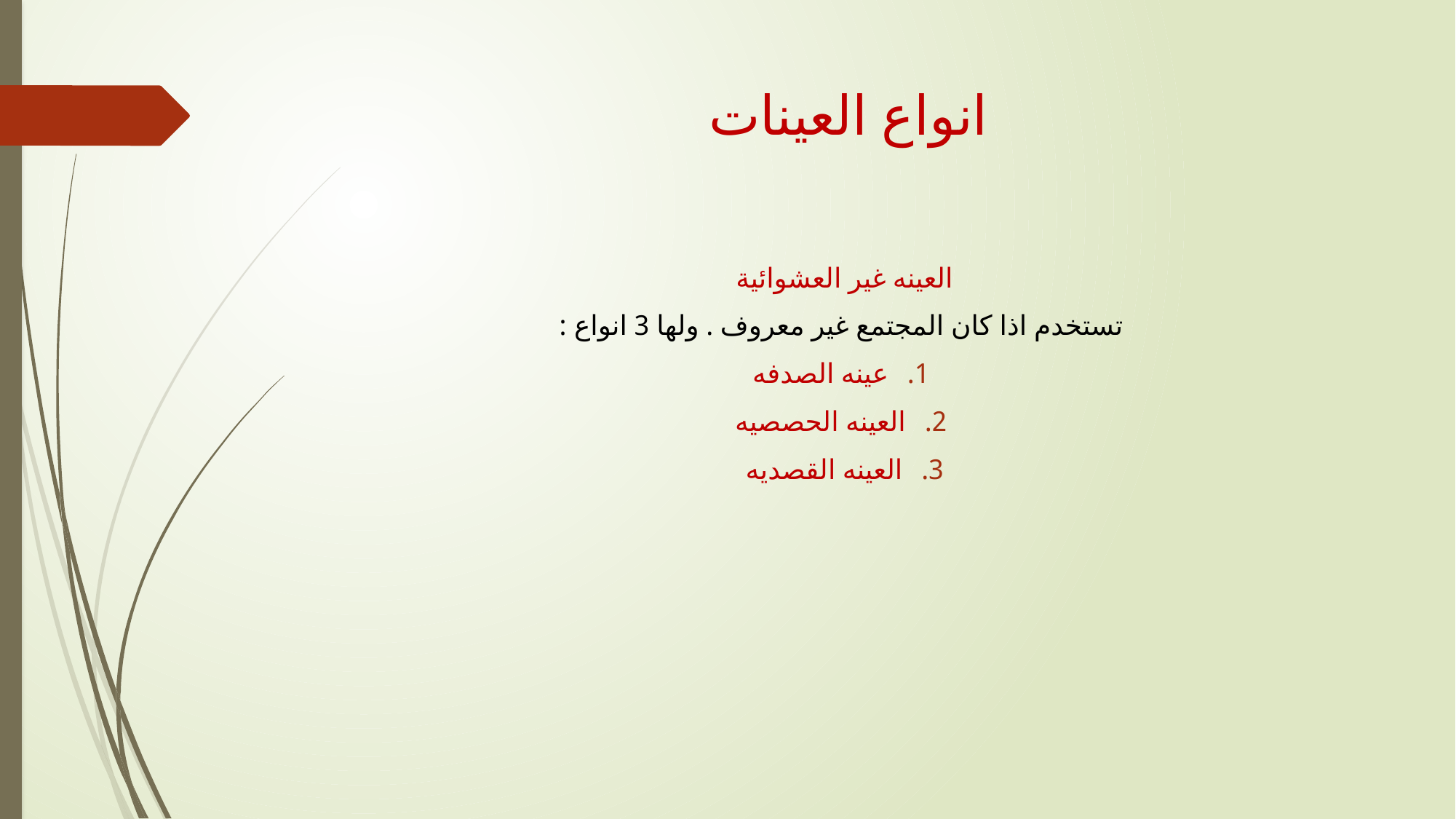

# انواع العينات
العينه غير العشوائية
تستخدم اذا كان المجتمع غير معروف . ولها 3 انواع :
عينه الصدفه
العينه الحصصيه
العينه القصديه